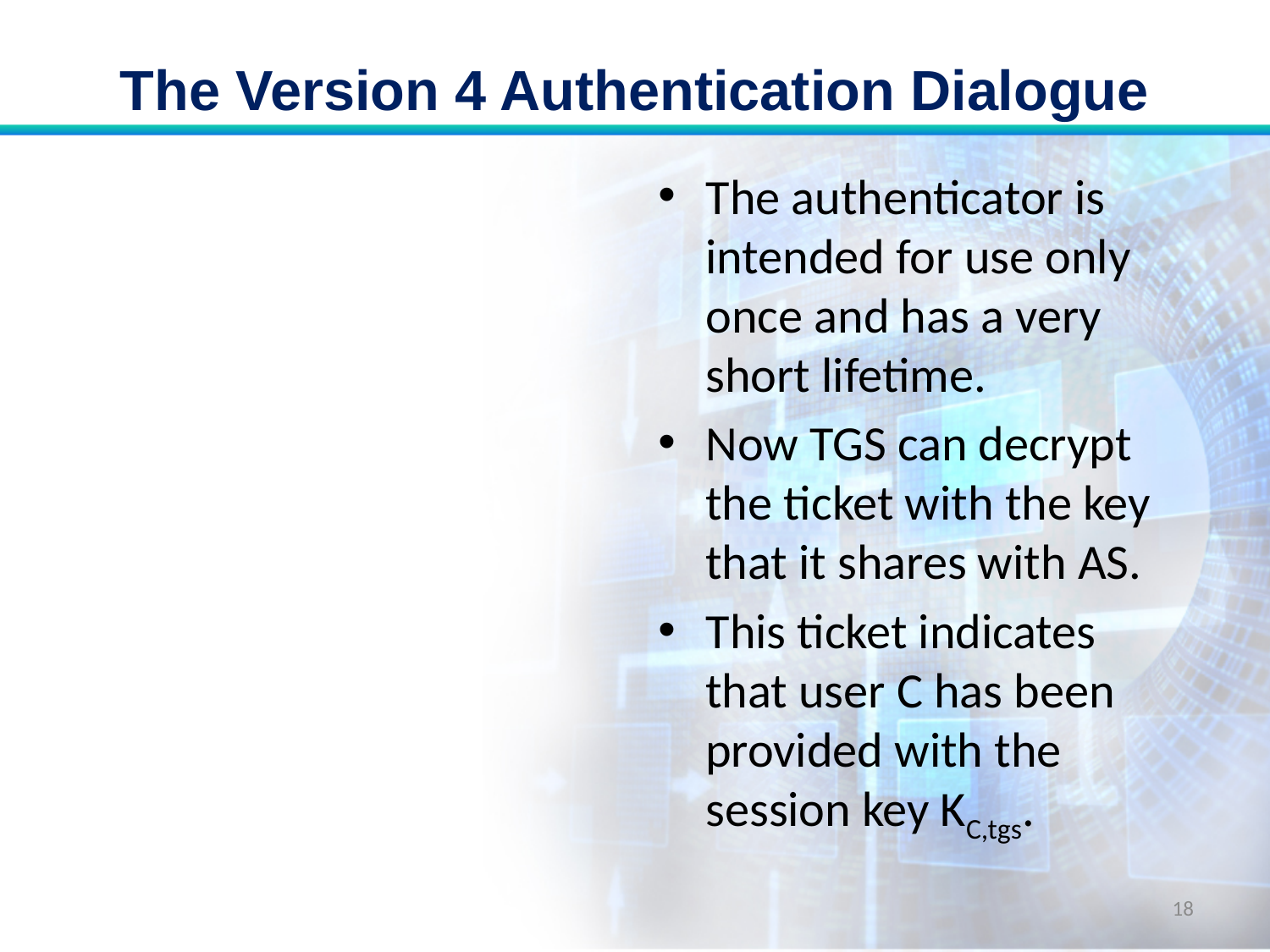

# The Version 4 Authentication Dialogue
The authenticator is intended for use only once and has a very short lifetime.
Now TGS can decrypt the ticket with the key that it shares with AS.
This ticket indicates that user C has been provided with the session key KC,tgs.

18